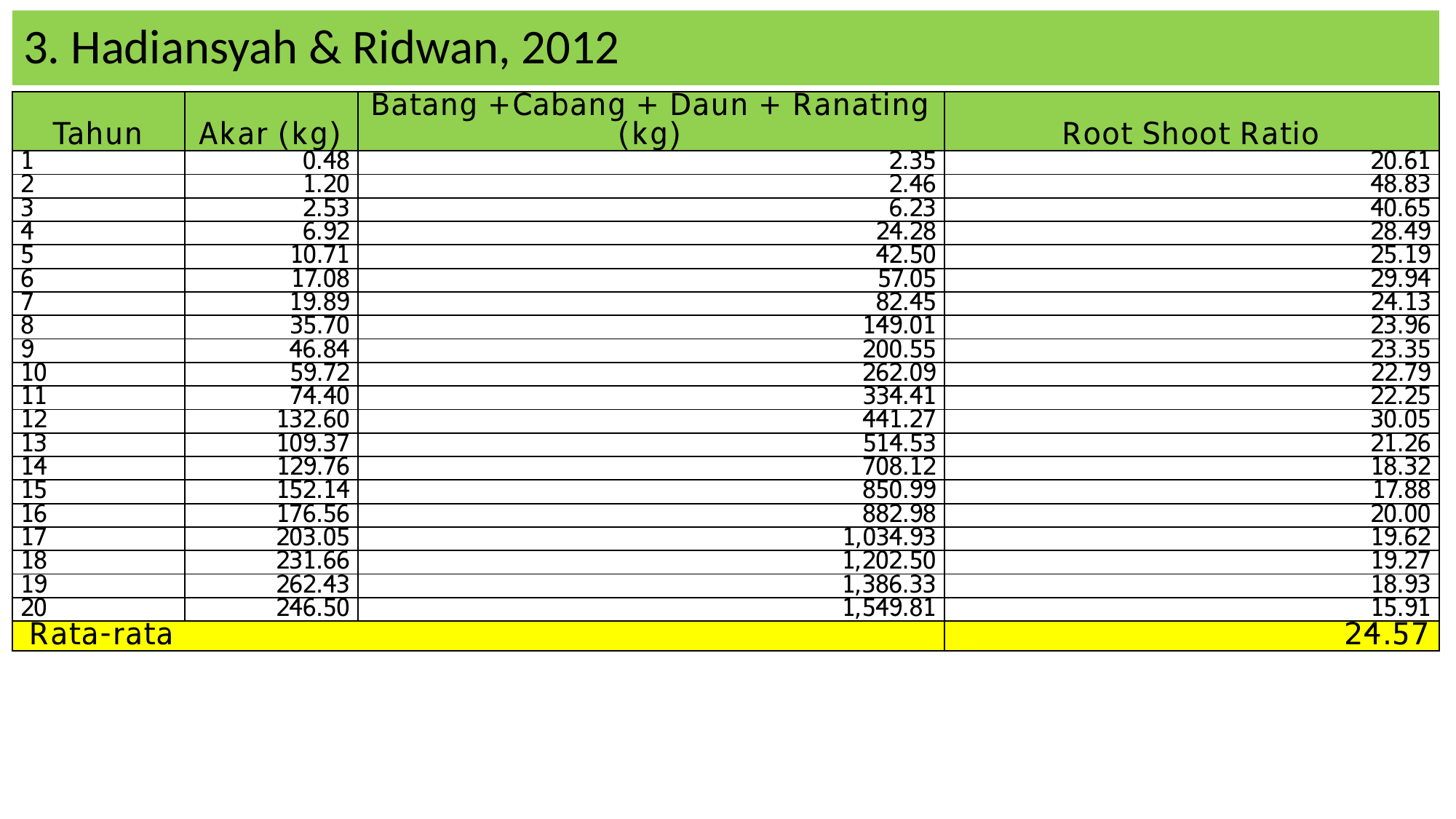

# 3. Hadiansyah & Ridwan, 2012
| Tahun | Akar (kg) | Batang +Cabang + Daun + Ranating (kg) | Root Shoot Ratio |
| --- | --- | --- | --- |
| 1 | 0.48 | 2.35 | 20.61 |
| 2 | 1.20 | 2.46 | 48.83 |
| 3 | 2.53 | 6.23 | 40.65 |
| 4 | 6.92 | 24.28 | 28.49 |
| 5 | 10.71 | 42.50 | 25.19 |
| 6 | 17.08 | 57.05 | 29.94 |
| 7 | 19.89 | 82.45 | 24.13 |
| 8 | 35.70 | 149.01 | 23.96 |
| 9 | 46.84 | 200.55 | 23.35 |
| 10 | 59.72 | 262.09 | 22.79 |
| 11 | 74.40 | 334.41 | 22.25 |
| 12 | 132.60 | 441.27 | 30.05 |
| 13 | 109.37 | 514.53 | 21.26 |
| 14 | 129.76 | 708.12 | 18.32 |
| 15 | 152.14 | 850.99 | 17.88 |
| 16 | 176.56 | 882.98 | 20.00 |
| 17 | 203.05 | 1,034.93 | 19.62 |
| 18 | 231.66 | 1,202.50 | 19.27 |
| 19 | 262.43 | 1,386.33 | 18.93 |
| 20 | 246.50 | 1,549.81 | 15.91 |
| Rata-rata |  |  | 24.57 |